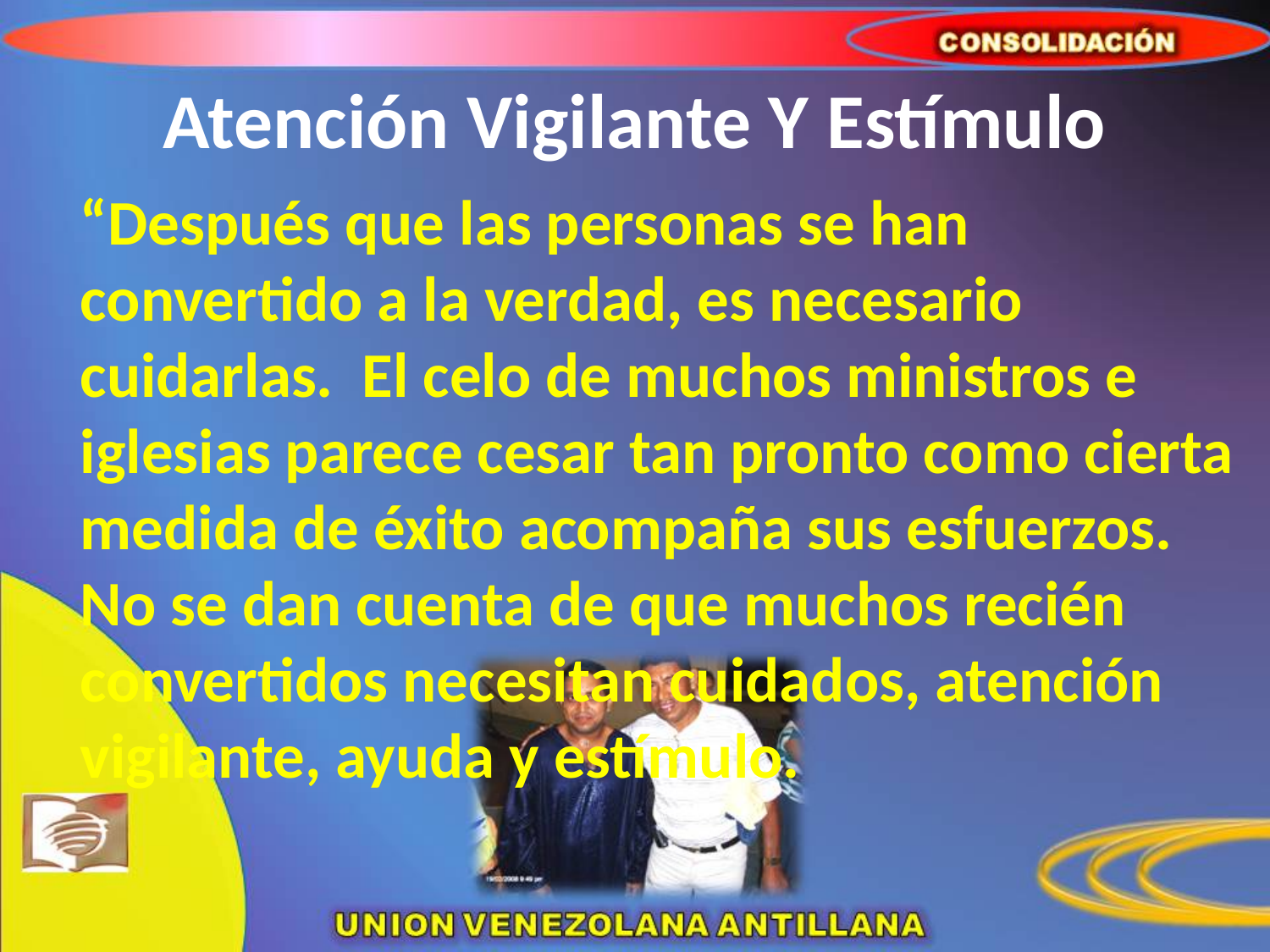

# Atención Vigilante Y Estímulo
	“Después que las personas se han convertido a la verdad, es necesario cuidarlas.  El celo de muchos ministros e iglesias parece cesar tan pronto como cierta medida de éxito acompaña sus esfuerzos.  No se dan cuenta de que muchos recién convertidos necesitan cuidados, atención vigilante, ayuda y estímulo.